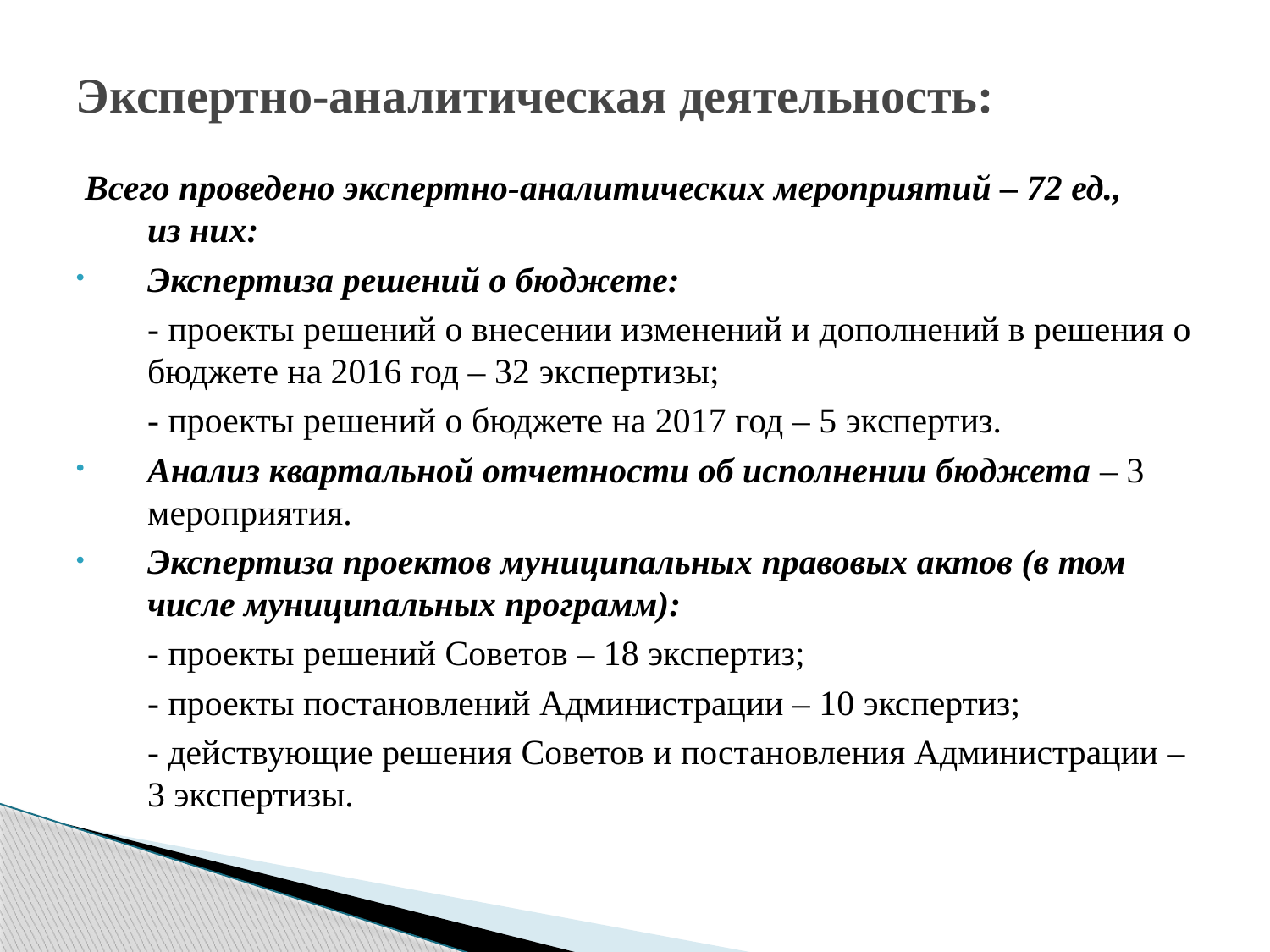

# Экспертно-аналитическая деятельность:
 Всего проведено экспертно-аналитических мероприятий – 72 ед., 	из них:
Экспертиза решений о бюджете:
	- проекты решений о внесении изменений и дополнений в решения о бюджете на 2016 год – 32 экспертизы;
	- проекты решений о бюджете на 2017 год – 5 экспертиз.
Анализ квартальной отчетности об исполнении бюджета – 3 мероприятия.
Экспертиза проектов муниципальных правовых актов (в том числе муниципальных программ):
	- проекты решений Советов – 18 экспертиз;
	- проекты постановлений Администрации – 10 экспертиз;
	- действующие решения Советов и постановления Администрации – 3 экспертизы.